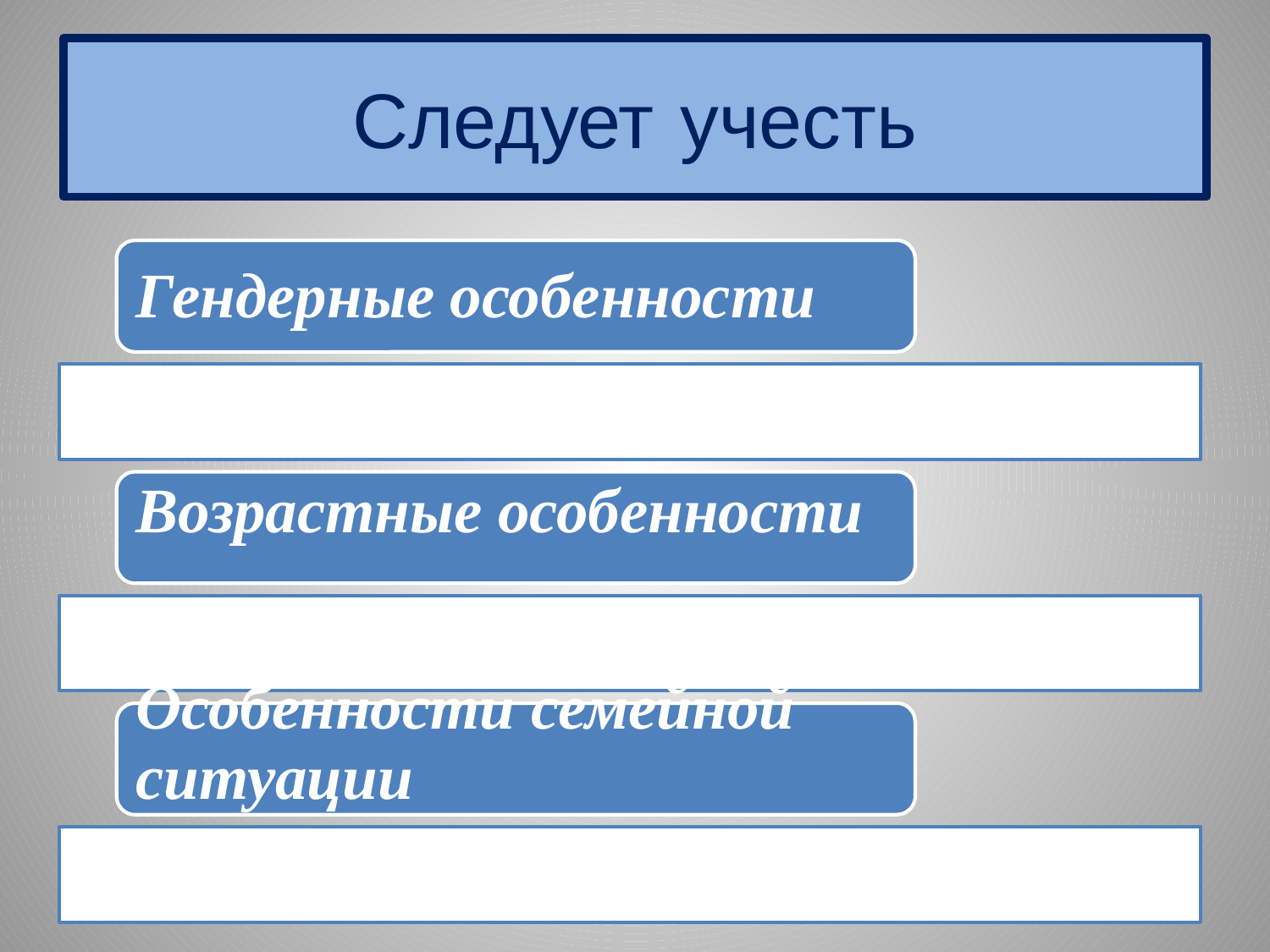

# Следует учесть
Гендерные особенности
Возрастные особенности
Особенности семейной ситуации